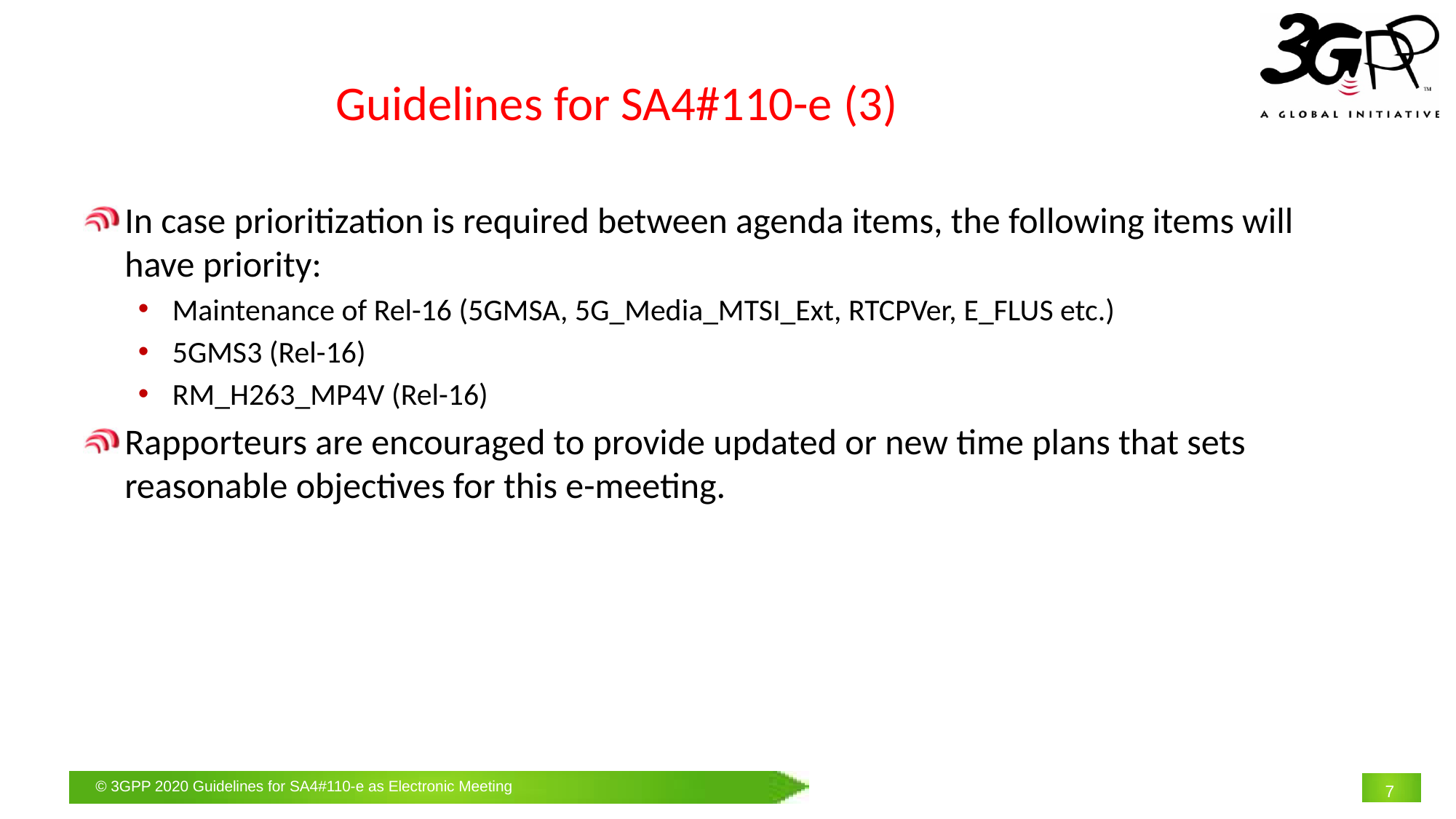

# Guidelines for SA4#110-e (3)
In case prioritization is required between agenda items, the following items will have priority:
Maintenance of Rel-16 (5GMSA, 5G_Media_MTSI_Ext, RTCPVer, E_FLUS etc.)
5GMS3 (Rel-16)
RM_H263_MP4V (Rel-16)
Rapporteurs are encouraged to provide updated or new time plans that sets reasonable objectives for this e-meeting.
7